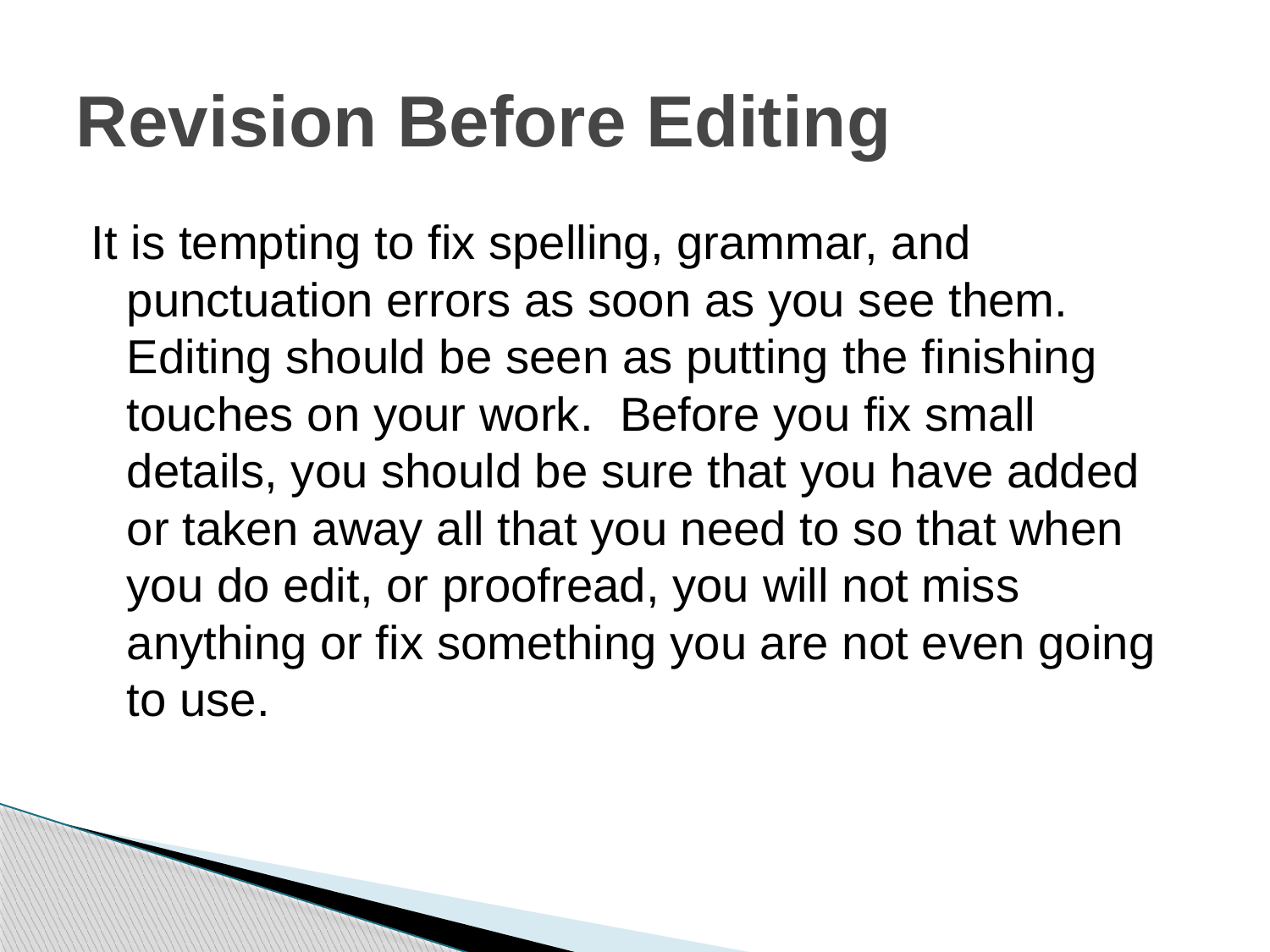

# Revision Before Editing
It is tempting to fix spelling, grammar, and punctuation errors as soon as you see them.  Editing should be seen as putting the finishing touches on your work.  Before you fix small details, you should be sure that you have added or taken away all that you need to so that when you do edit, or proofread, you will not miss anything or fix something you are not even going to use.